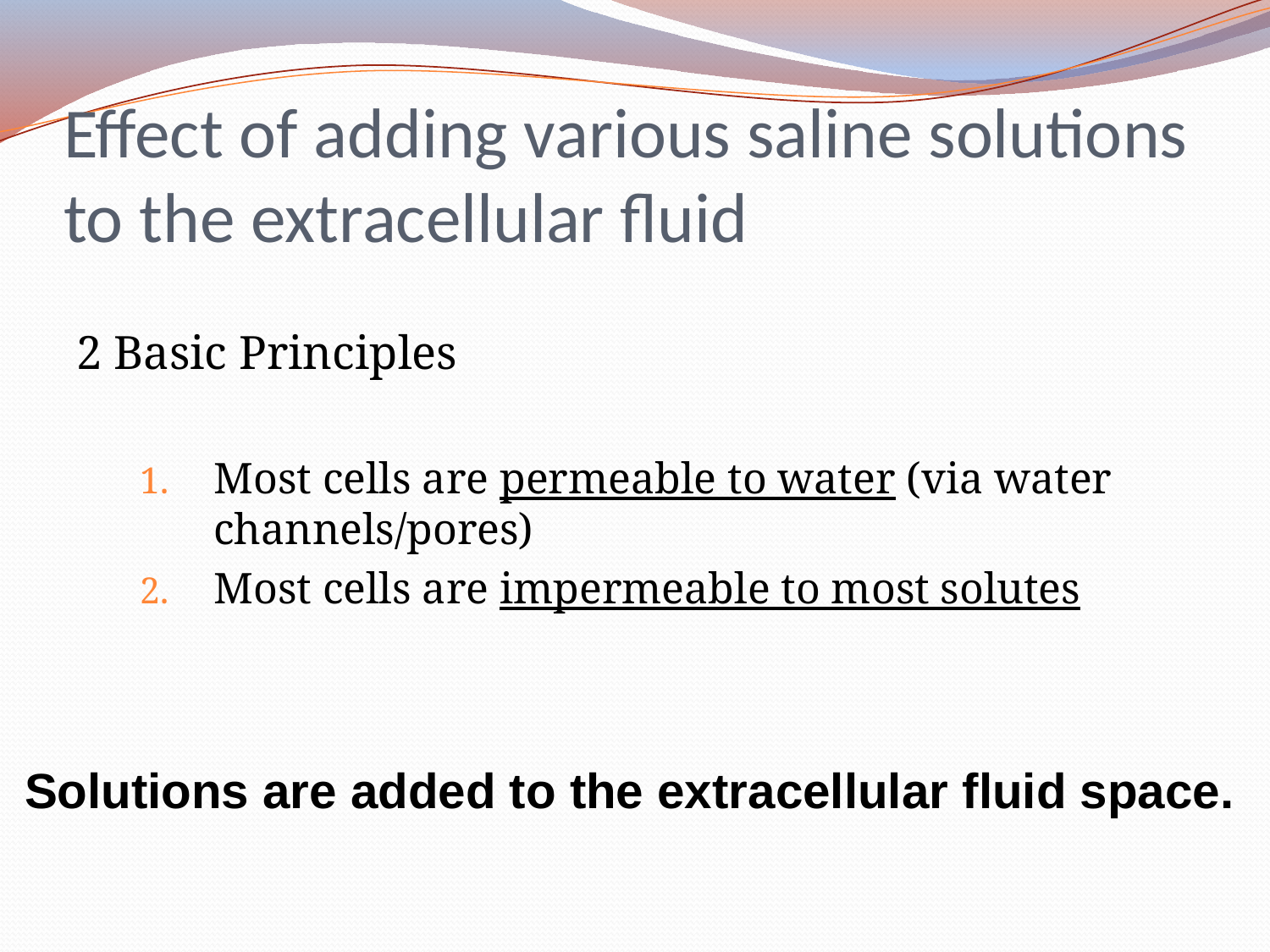

# Effect of adding various saline solutions to the extracellular fluid
2 Basic Principles

Most cells are permeable to water (via water channels/pores)
Most cells are impermeable to most solutes

Solutions are added to the extracellular fluid space.